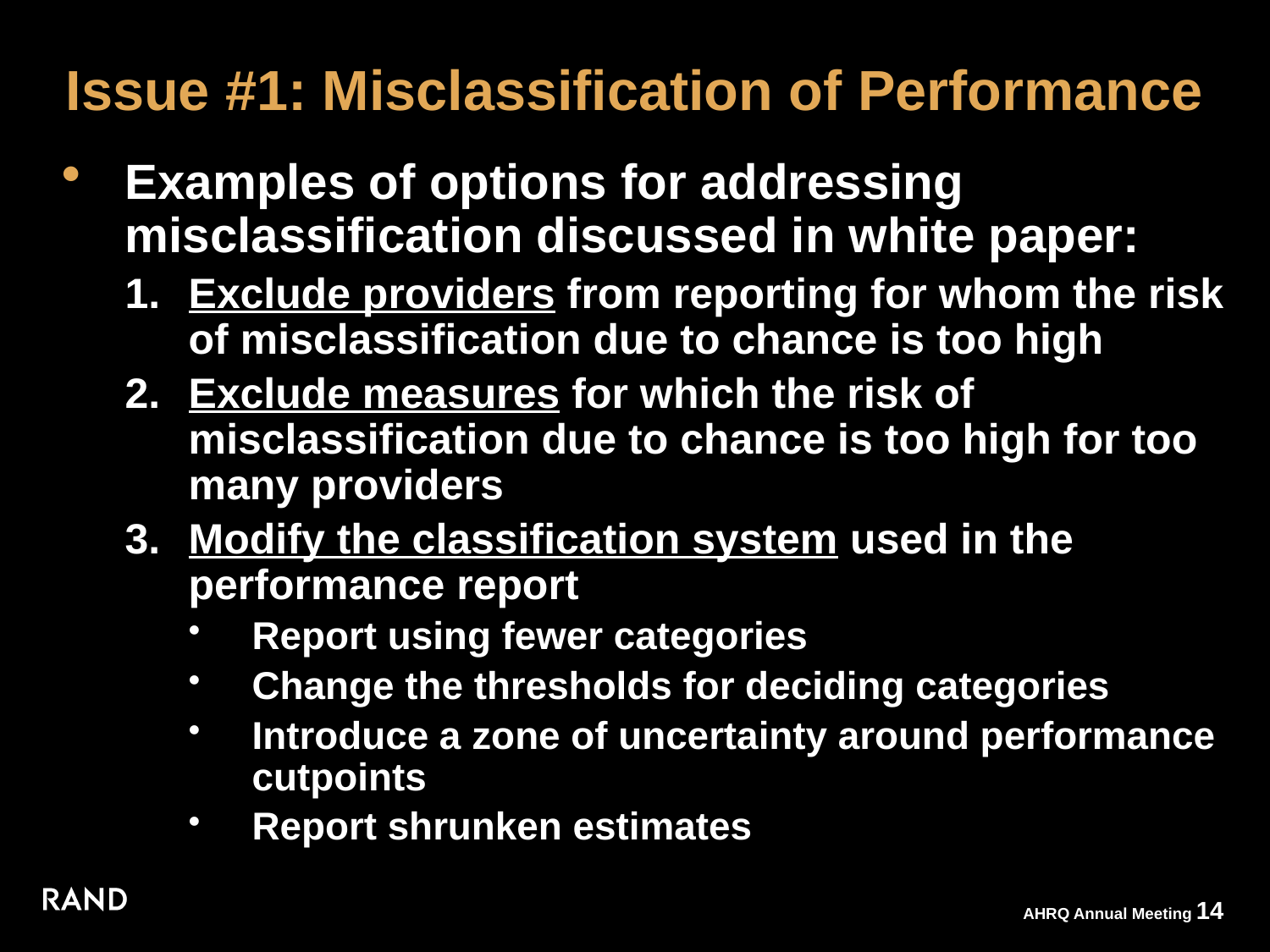

# Issue #1: Misclassification of Performance
Examples of options for addressing misclassification discussed in white paper:
Exclude providers from reporting for whom the risk of misclassification due to chance is too high
Exclude measures for which the risk of misclassification due to chance is too high for too many providers
Modify the classification system used in the performance report
Report using fewer categories
Change the thresholds for deciding categories
Introduce a zone of uncertainty around performance cutpoints
Report shrunken estimates